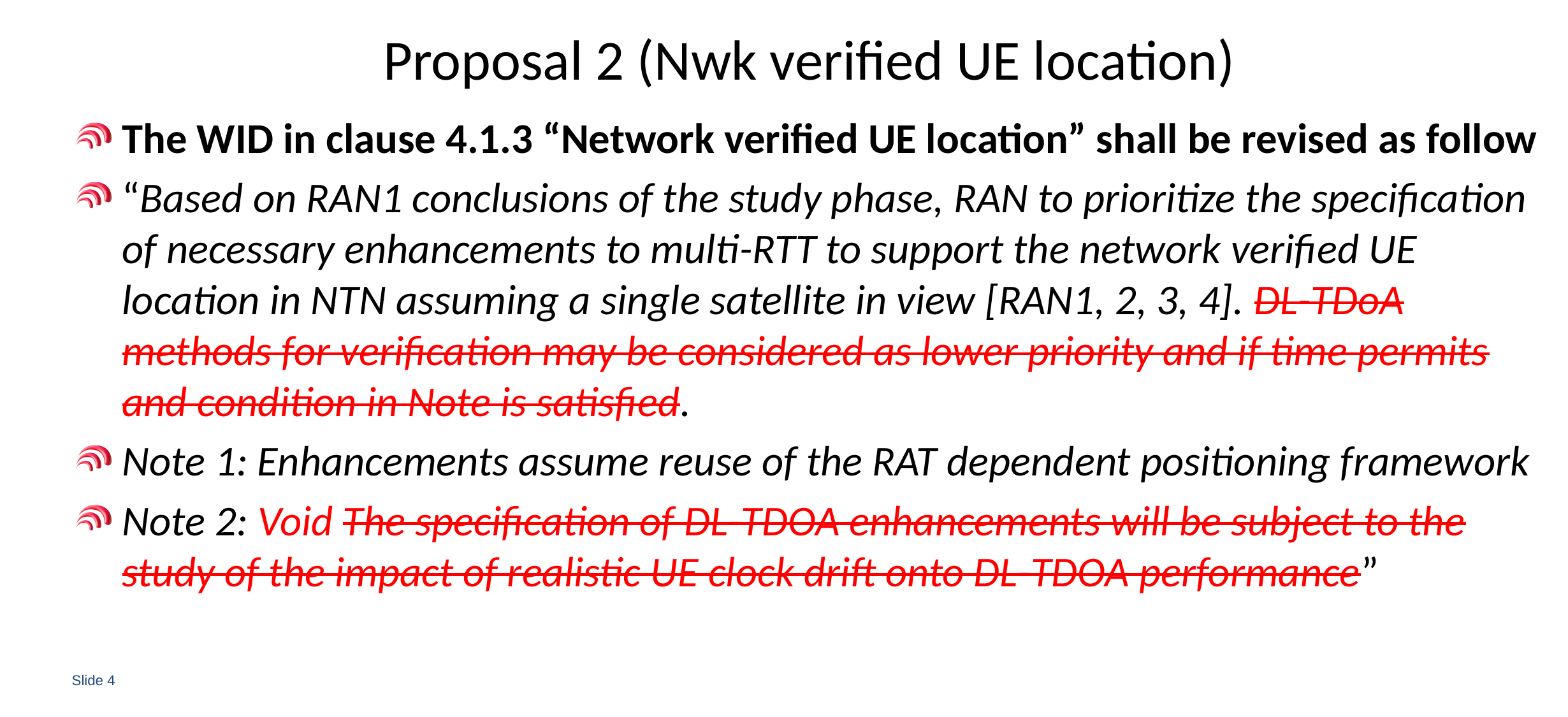

# Proposal 2 (Nwk verified UE location)
The WID in clause 4.1.3 “Network verified UE location” shall be revised as follow
“Based on RAN1 conclusions of the study phase, RAN to prioritize the specification of necessary enhancements to multi-RTT to support the network verified UE location in NTN assuming a single satellite in view [RAN1, 2, 3, 4]. DL-TDoA methods for verification may be considered as lower priority and if time permits and condition in Note is satisfied.
Note 1: Enhancements assume reuse of the RAT dependent positioning framework
Note 2: Void The specification of DL-TDOA enhancements will be subject to the study of the impact of realistic UE clock drift onto DL-TDOA performance”